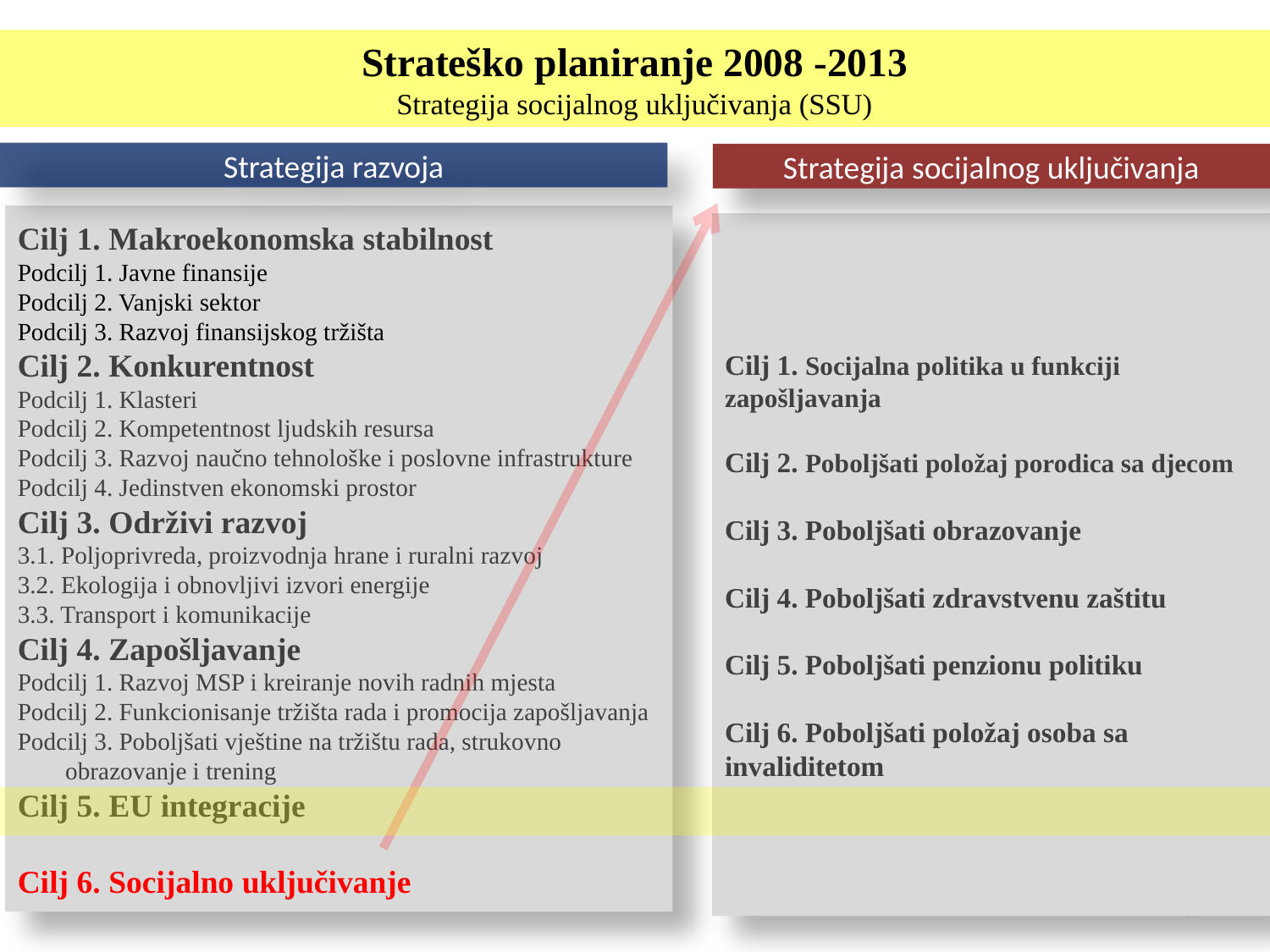

# Strateško planiranje 2008 -2013 Strategija socijalnog uključivanja (SSU)
Strategija razvoja
Strategija socijalnog uključivanja
Cilj 1. Makroekonomska stabilnost
Podcilj 1. Javne finansije
Podcilj 2. Vanjski sektor
Podcilj 3. Razvoj finansijskog tržišta
Cilj 2. Konkurentnost
Podcilj 1. Klasteri
Podcilj 2. Kompetentnost ljudskih resursa
Podcilj 3. Razvoj naučno tehnološke i poslovne infrastrukture
Podcilj 4. Jedinstven ekonomski prostor
Cilj 3. Održivi razvoj
3.1. Poljoprivreda, proizvodnja hrane i ruralni razvoj
3.2. Ekologija i obnovljivi izvori energije
3.3. Transport i komunikacije
Cilj 4. Zapošljavanje
Podcilj 1. Razvoj MSP i kreiranje novih radnih mjesta
Podcilj 2. Funkcionisanje tržišta rada i promocija zapošljavanja
Podcilj 3. Poboljšati vještine na tržištu rada, strukovno obrazovanje i trening
Cilj 5. EU integracije

Cilj 6. Socijalno uključivanje
Cilj 1. Socijalna politika u funkciji
zapošljavanja

Cilj 2. Poboljšati položaj porodica sa djecom

Cilj 3. Poboljšati obrazovanje

Cilj 4. Poboljšati zdravstvenu zaštitu

Cilj 5. Poboljšati penzionu politiku

Cilj 6. Poboljšati položaj osoba sa
invaliditetom

8